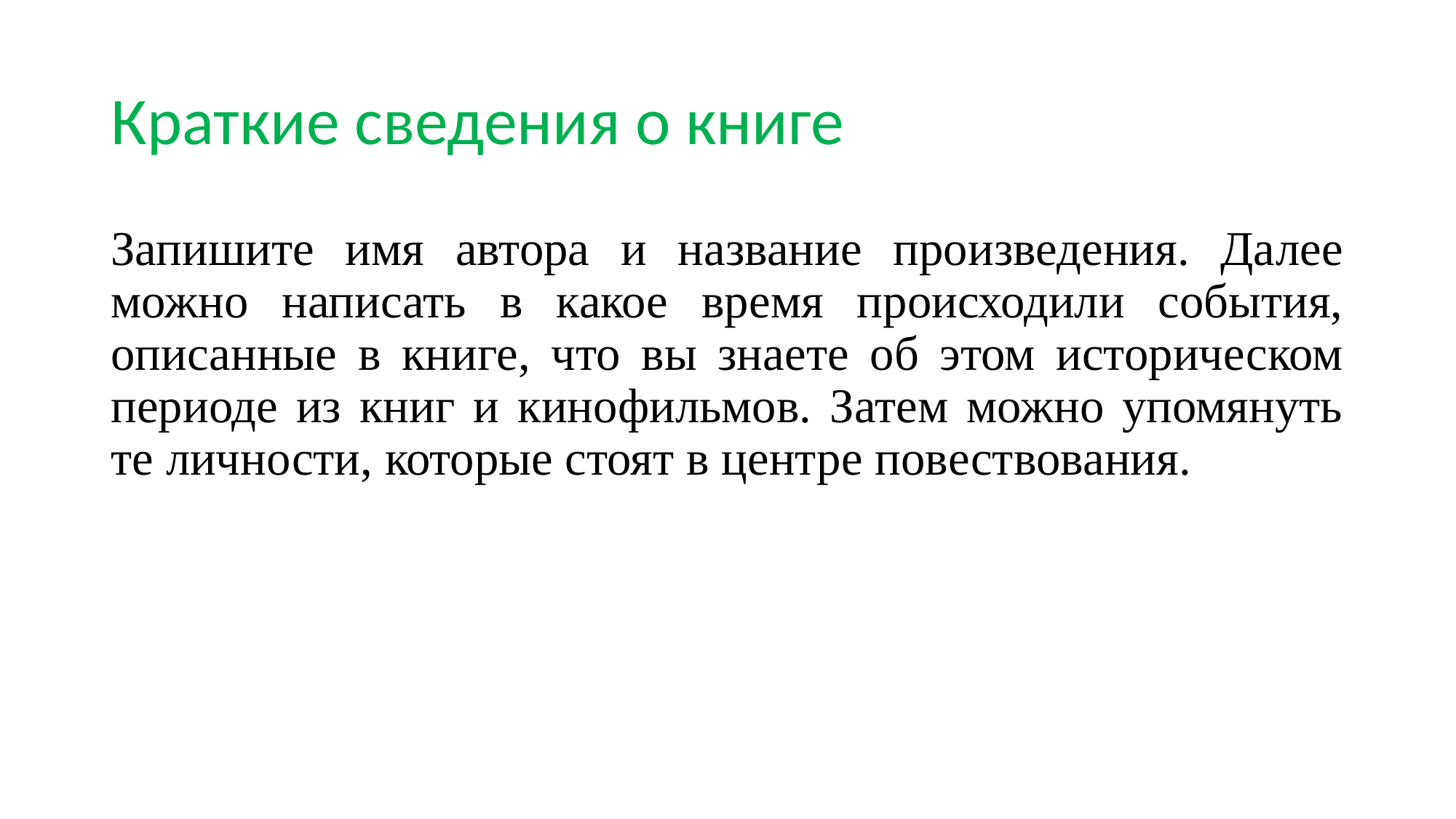

# Краткие сведения о книге
Запишите имя автора и название произведения. Далее можно написать в какое время происходили события, описанные в книге, что вы знаете об этом историческом периоде из книг и кинофильмов. Затем можно упомянуть те личности, которые стоят в центре повествования.